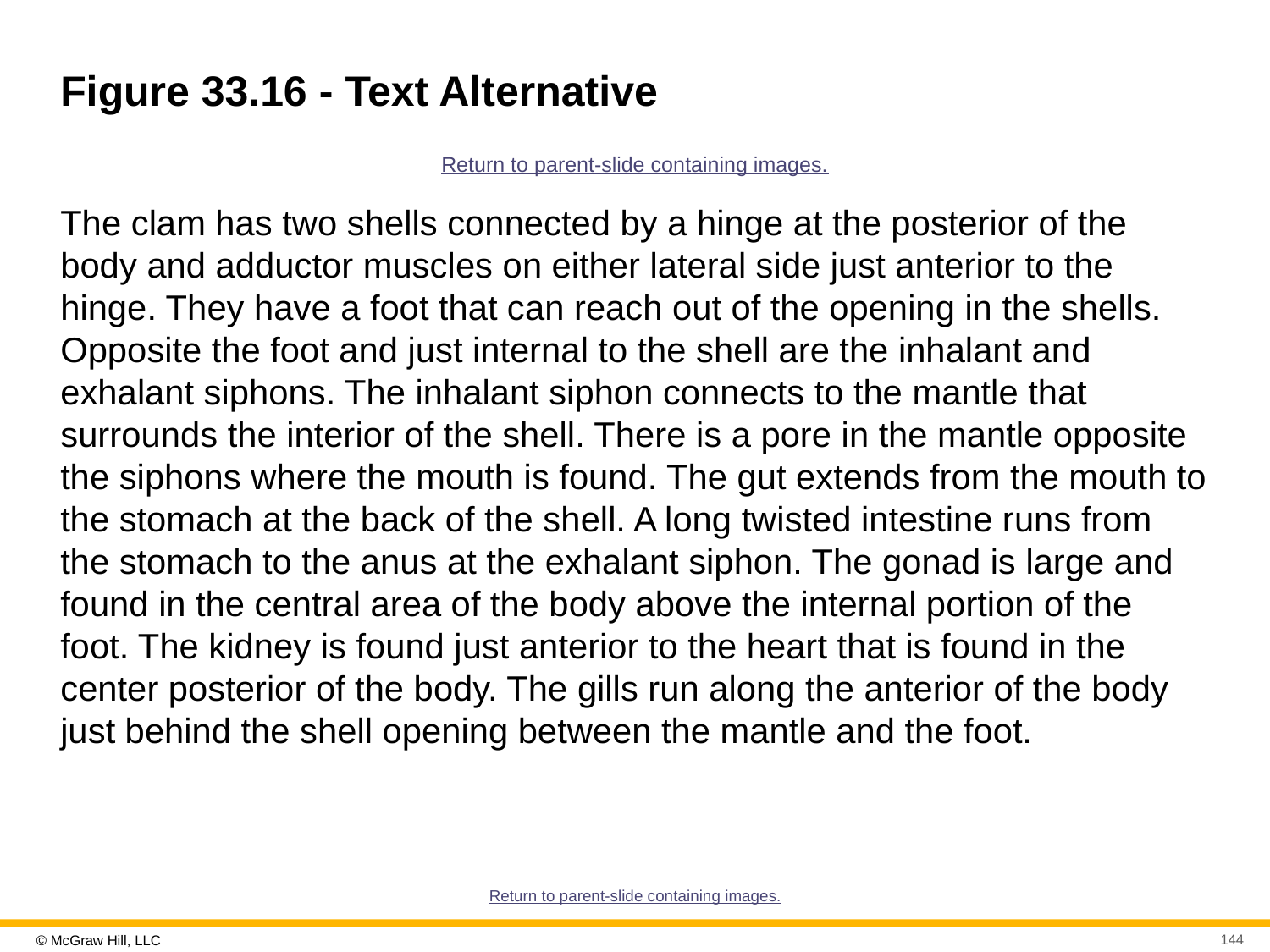

# Figure 33.16 - Text Alternative
Return to parent-slide containing images.
The clam has two shells connected by a hinge at the posterior of the body and adductor muscles on either lateral side just anterior to the hinge. They have a foot that can reach out of the opening in the shells. Opposite the foot and just internal to the shell are the inhalant and exhalant siphons. The inhalant siphon connects to the mantle that surrounds the interior of the shell. There is a pore in the mantle opposite the siphons where the mouth is found. The gut extends from the mouth to the stomach at the back of the shell. A long twisted intestine runs from the stomach to the anus at the exhalant siphon. The gonad is large and found in the central area of the body above the internal portion of the foot. The kidney is found just anterior to the heart that is found in the center posterior of the body. The gills run along the anterior of the body just behind the shell opening between the mantle and the foot.
Return to parent-slide containing images.
144